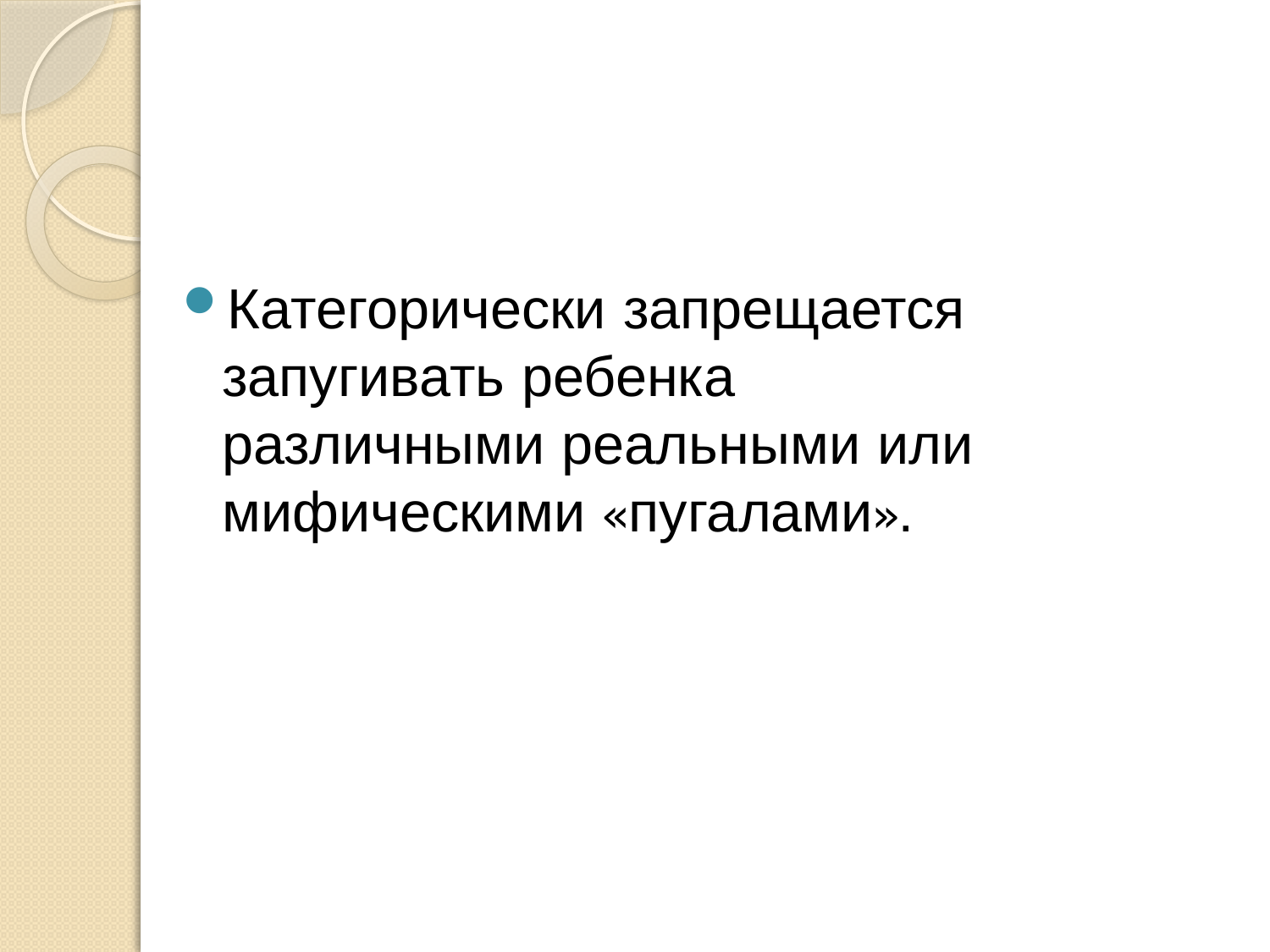

Категорически запрещается запугивать ребенка различными реальными или мифическими «пугалами».